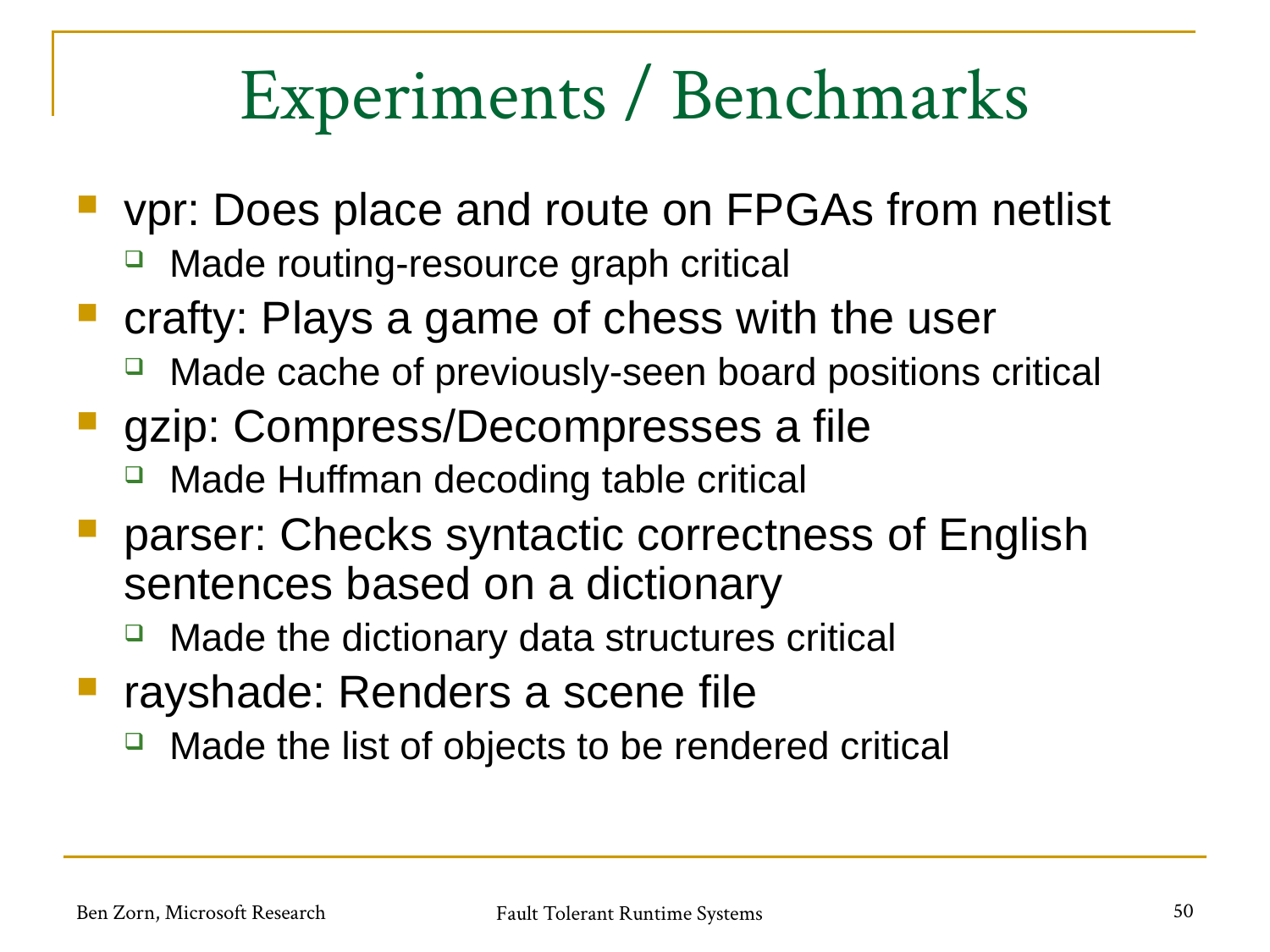

# Experiments / Benchmarks
vpr: Does place and route on FPGAs from netlist
Made routing-resource graph critical
crafty: Plays a game of chess with the user
Made cache of previously-seen board positions critical
gzip: Compress/Decompresses a file
Made Huffman decoding table critical
parser: Checks syntactic correctness of English sentences based on a dictionary
Made the dictionary data structures critical
rayshade: Renders a scene file
Made the list of objects to be rendered critical

Ben Zorn, Microsoft Research
50
Fault Tolerant Runtime Systems